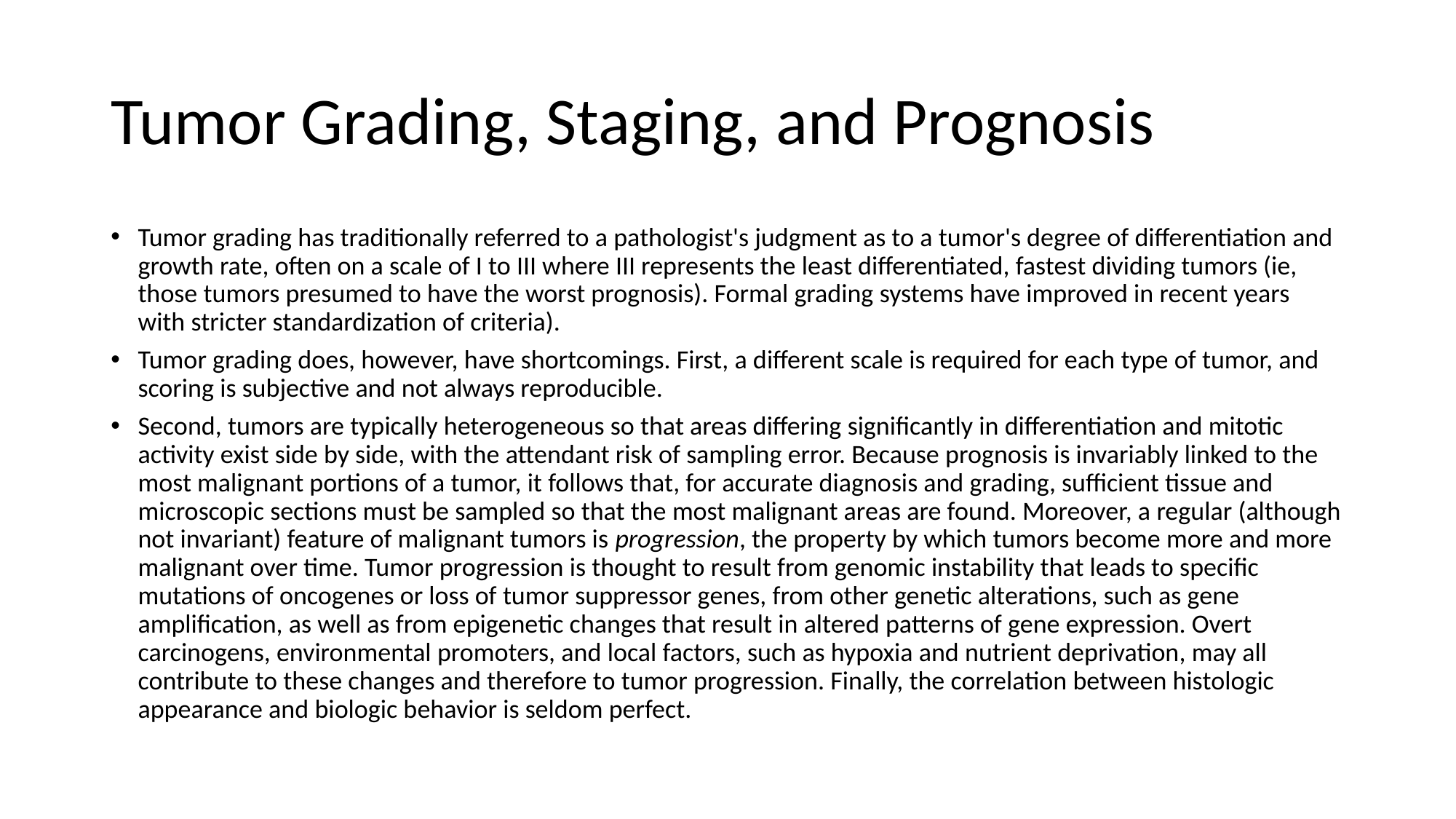

# Tumor Grading, Staging, and Prognosis
Tumor grading has traditionally referred to a pathologist's judgment as to a tumor's degree of differentiation and growth rate, often on a scale of I to III where III represents the least differentiated, fastest dividing tumors (ie, those tumors presumed to have the worst prognosis). Formal grading systems have improved in recent years with stricter standardization of criteria).
Tumor grading does, however, have shortcomings. First, a different scale is required for each type of tumor, and scoring is subjective and not always reproducible.
Second, tumors are typically heterogeneous so that areas differing significantly in differentiation and mitotic activity exist side by side, with the attendant risk of sampling error. Because prognosis is invariably linked to the most malignant portions of a tumor, it follows that, for accurate diagnosis and grading, sufficient tissue and microscopic sections must be sampled so that the most malignant areas are found. Moreover, a regular (although not invariant) feature of malignant tumors is progression, the property by which tumors become more and more malignant over time. Tumor progression is thought to result from genomic instability that leads to specific mutations of oncogenes or loss of tumor suppressor genes, from other genetic alterations, such as gene amplification, as well as from epigenetic changes that result in altered patterns of gene expression. Overt carcinogens, environmental promoters, and local factors, such as hypoxia and nutrient deprivation, may all contribute to these changes and therefore to tumor progression. Finally, the correlation between histologic appearance and biologic behavior is seldom perfect.